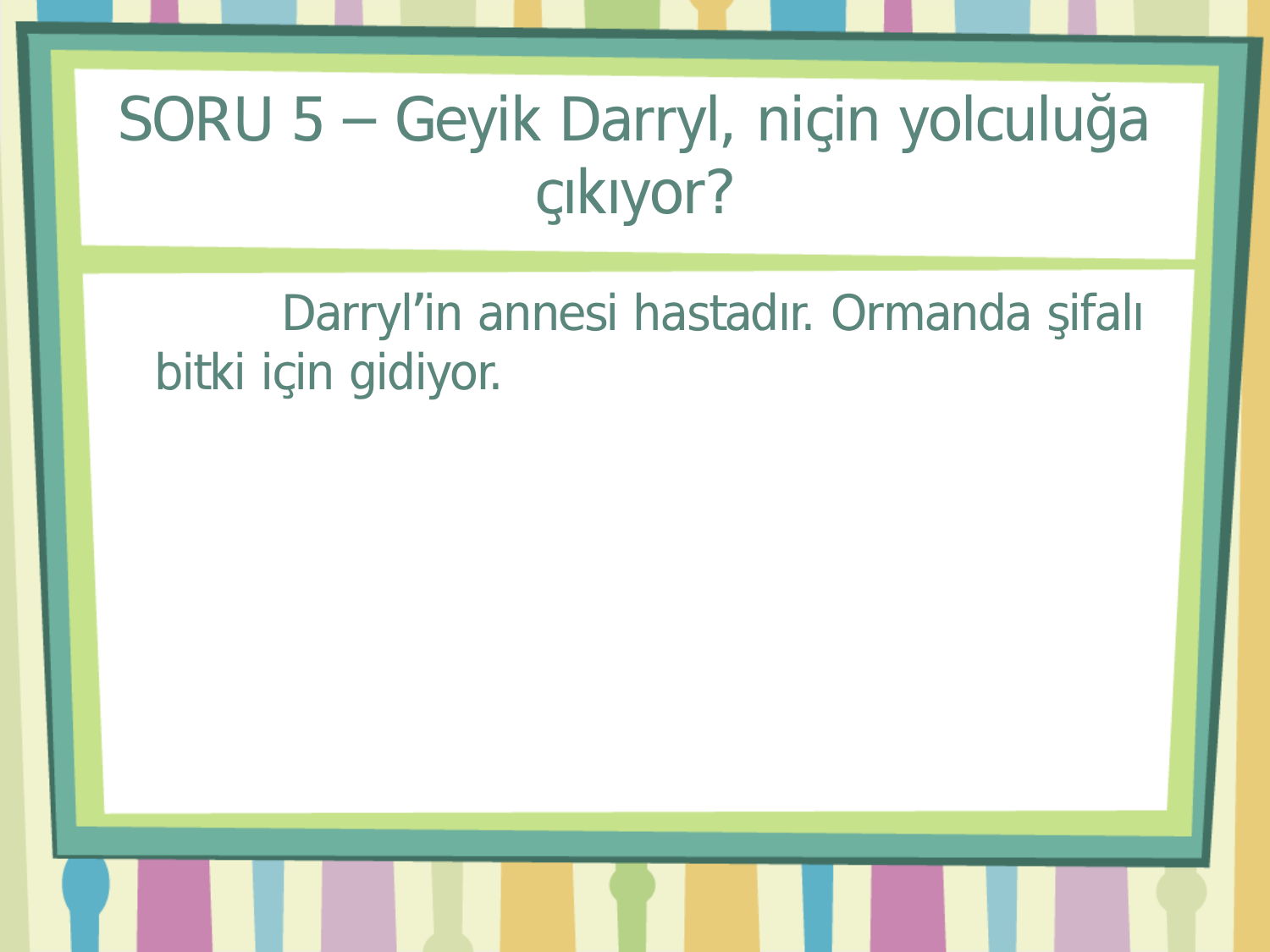

# SORU 5 – Geyik Darryl, niçin yolculuğa çıkıyor?
		Darryl’in annesi hastadır. Ormanda şifalı bitki için gidiyor.